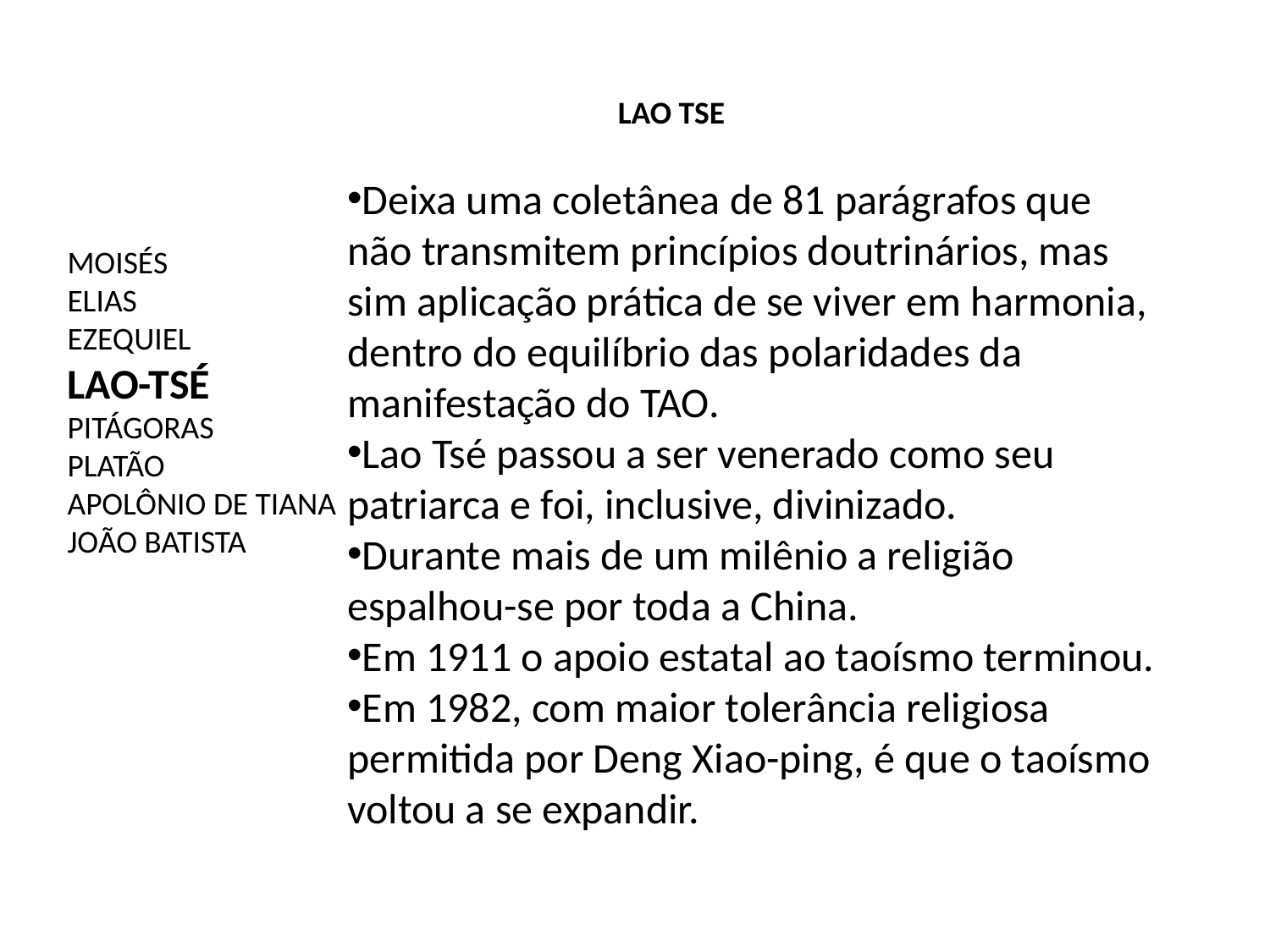

LAO TSE
Deixa uma coletânea de 81 parágrafos que não transmitem princípios doutrinários, mas sim aplicação prática de se viver em harmonia, dentro do equilíbrio das polaridades da  manifestação do TAO.
Lao Tsé passou a ser venerado como seu patriarca e foi, inclusive, divinizado.
Durante mais de um milênio a religião espalhou-se por toda a China.
Em 1911 o apoio estatal ao taoísmo terminou.
Em 1982, com maior tolerância religiosa permitida por Deng Xiao-ping, é que o taoísmo voltou a se expandir.
MOISÉS
ELIAS
EZEQUIEL
LAO-TSÉ
PITÁGORAS
PLATÃO
APOLÔNIO DE TIANA
JOÃO BATISTA